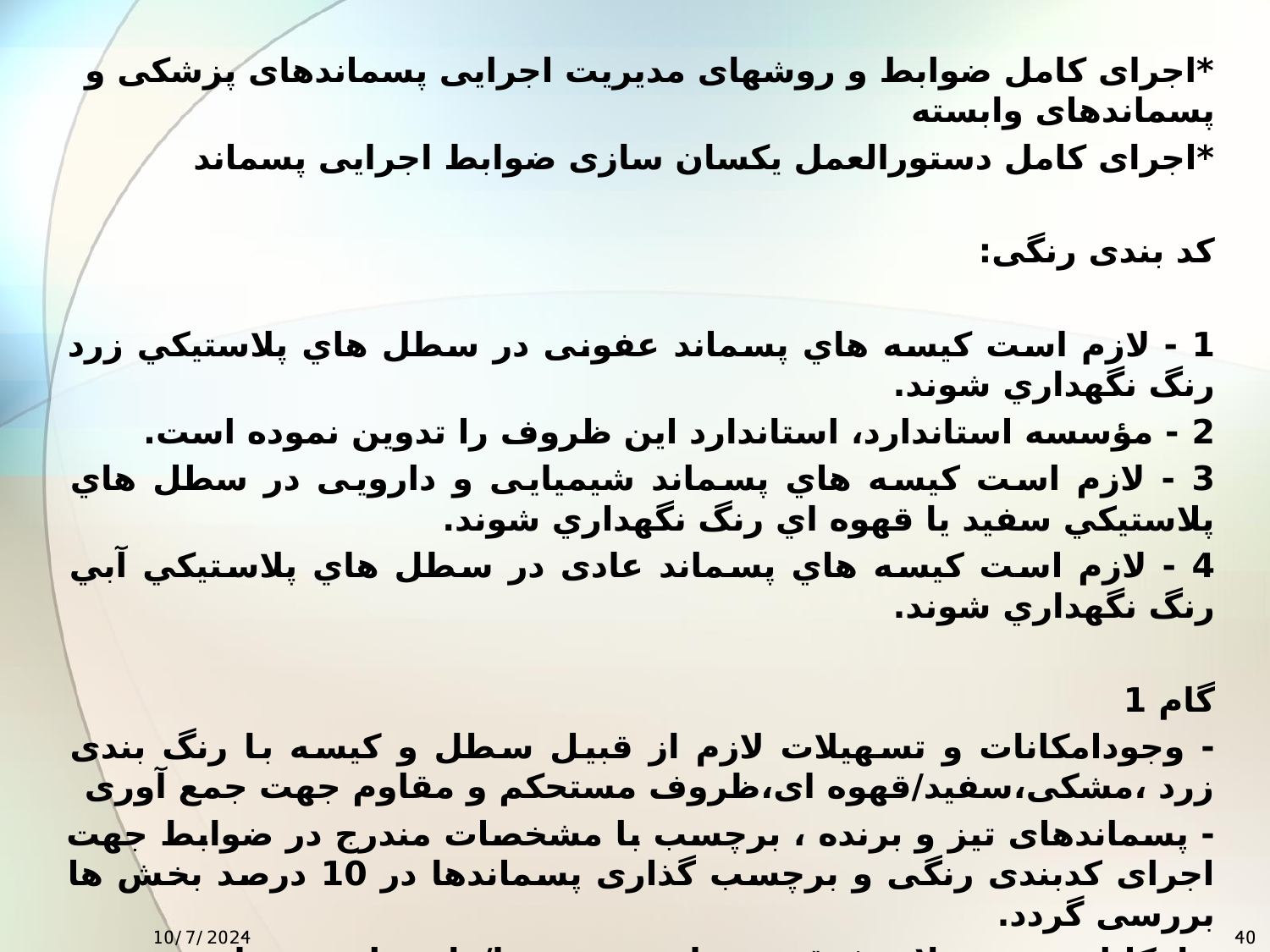

*اجرای کامل ضوابط و روشهای مدیریت اجرایی پسماندهای پزشکی و پسماندهای وابسته
*اجرای کامل دستورالعمل یکسان سازی ضوابط اجرایی پسماند

کد بندی رنگی:

1 - لازم است كيسه هاي پسماند عفونی در سطل هاي پلاستيكي زرد رنگ نگهداري شوند.
2 - مؤسسه استاندارد، استاندارد اين ظروف را تدوين نموده است.
3 - لازم است كيسه هاي پسماند شيميايی و دارويی در سطل هاي پلاستيكي سفيد يا قهوه اي رنگ نگهداري شوند.
4 - لازم است كيسه هاي پسماند عادی در سطل هاي پلاستيكي آبي رنگ نگهداري شوند.

گام 1
- وجودامکانات و تسهیلات لازم از قبیل سطل و کیسه با رنگ بندی زرد ،مشکی،سفید/قهوه ای،ظروف مستحکم و مقاوم جهت جمع آوری
- پسماندهای تیز و برنده ، برچسب با مشخصات مندرج در ضوابط جهت اجرای کدبندی رنگی و برچسب گذاری پسماندها در 10 درصد بخش ها بررسی گردد.
- امکانات و تسهیلات فوق در تمامی بخش ها/واحدها وجود دارد.

10/7/2024
40